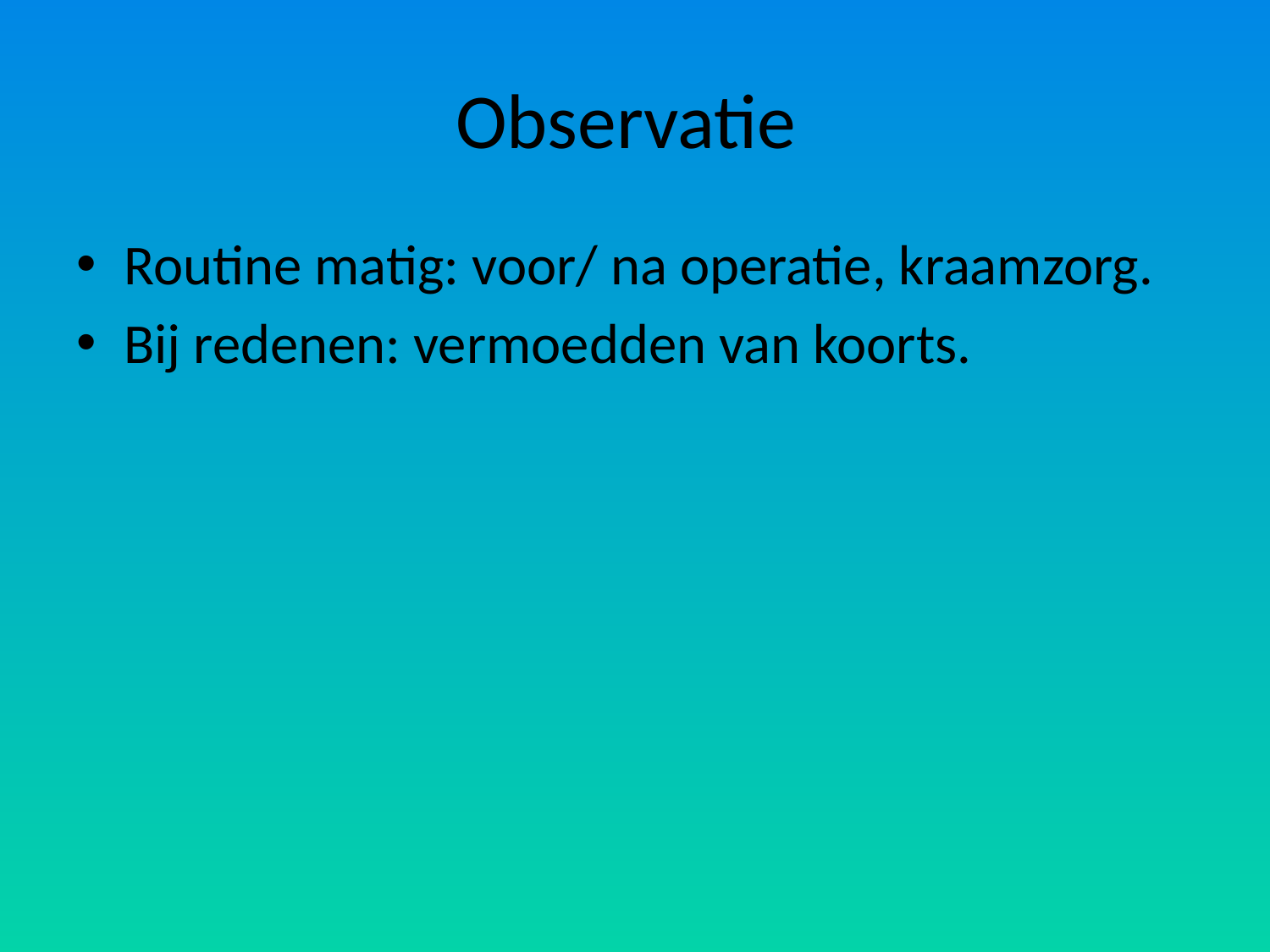

# Observatie
Routine matig: voor/ na operatie, kraamzorg.
Bij redenen: vermoedden van koorts.